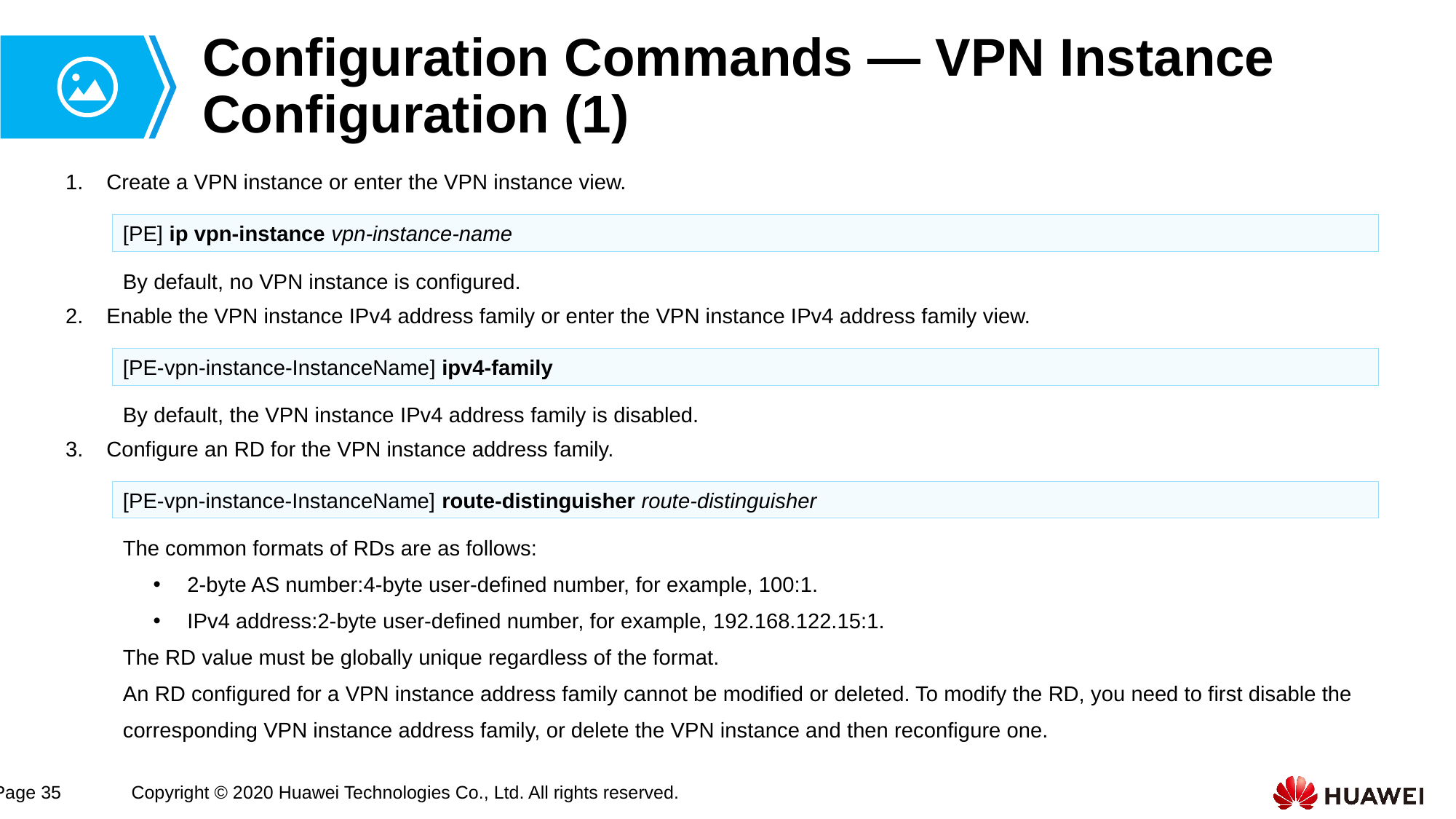

# Configuration Commands — VPN Instance Configuration (1)
Create a VPN instance or enter the VPN instance view.
[PE] ip vpn-instance vpn-instance-name
By default, no VPN instance is configured.
Enable the VPN instance IPv4 address family or enter the VPN instance IPv4 address family view.
[PE-vpn-instance-InstanceName] ipv4-family
By default, the VPN instance IPv4 address family is disabled.
Configure an RD for the VPN instance address family.
[PE-vpn-instance-InstanceName] route-distinguisher route-distinguisher
The common formats of RDs are as follows:
2-byte AS number:4-byte user-defined number, for example, 100:1.
IPv4 address:2-byte user-defined number, for example, 192.168.122.15:1.
The RD value must be globally unique regardless of the format.
An RD configured for a VPN instance address family cannot be modified or deleted. To modify the RD, you need to first disable the corresponding VPN instance address family, or delete the VPN instance and then reconfigure one.